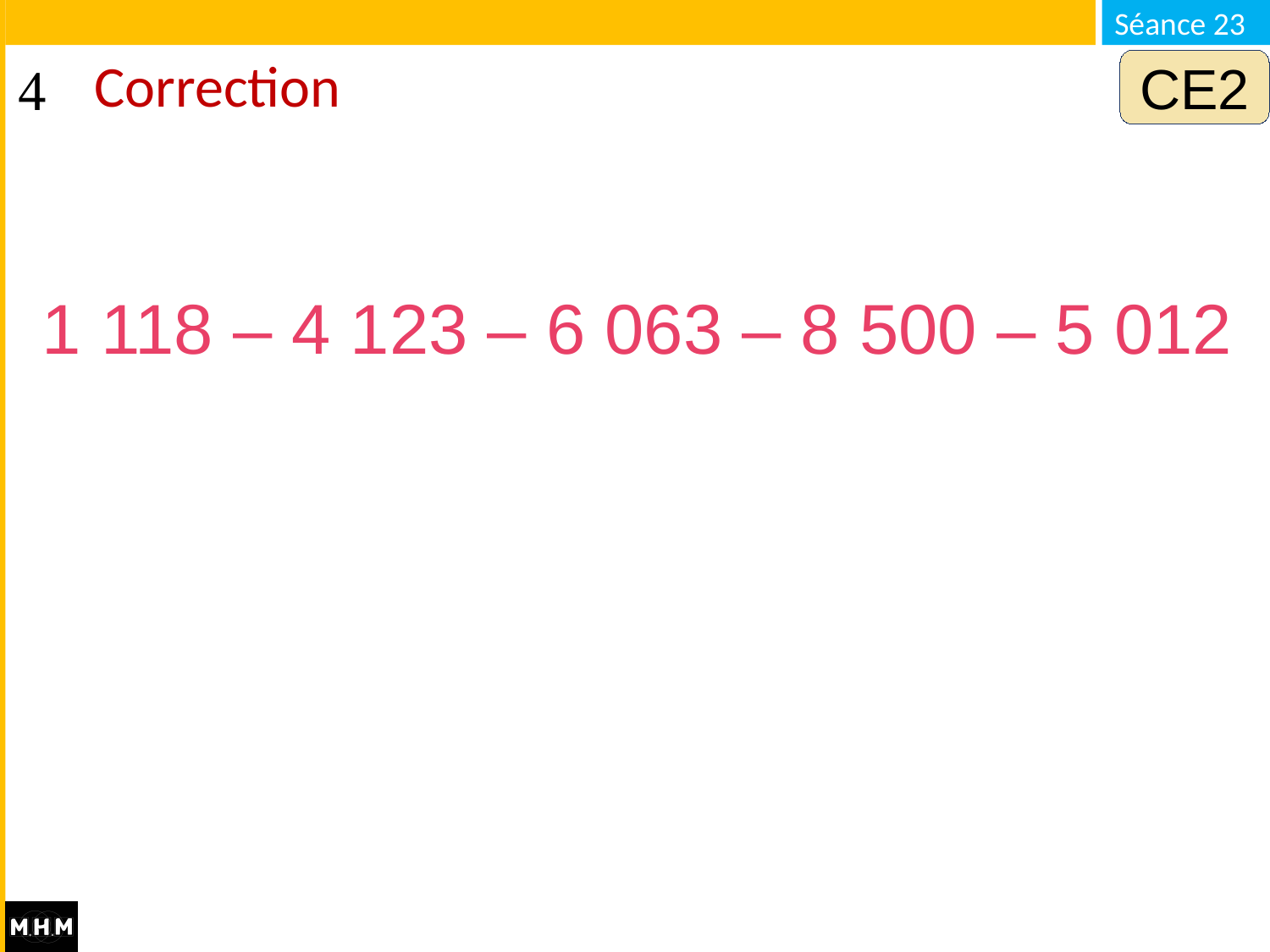

CE2
# Correction
1 118 – 4 123 – 6 063 – 8 500 – 5 012